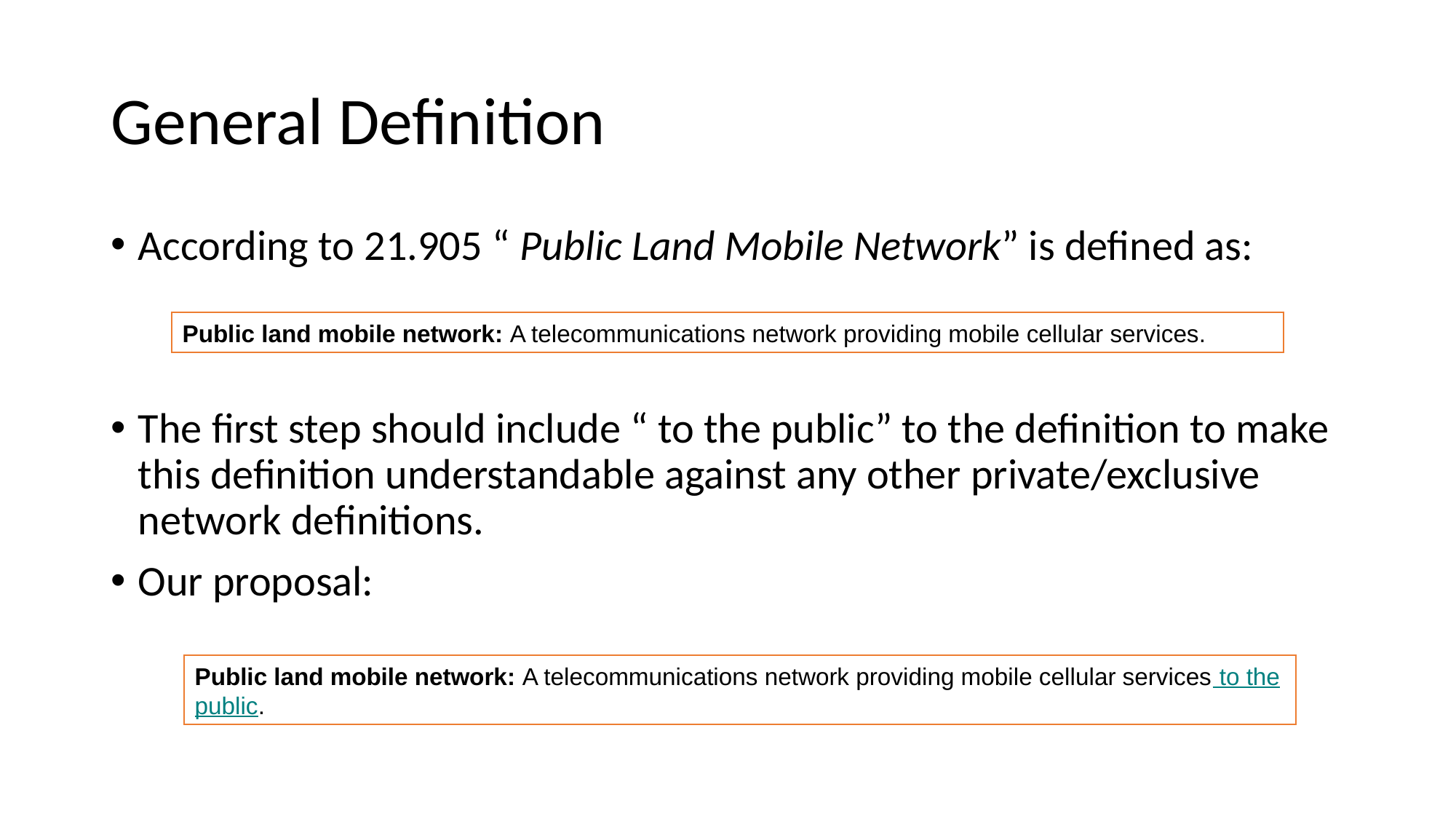

# General Definition
According to 21.905 “ Public Land Mobile Network” is defined as:

The first step should include “ to the public” to the definition to make this definition understandable against any other private/exclusive network definitions.
Our proposal:

Public land mobile network: A telecommunications network providing mobile cellular services.
Public land mobile network: A telecommunications network providing mobile cellular services to the public.